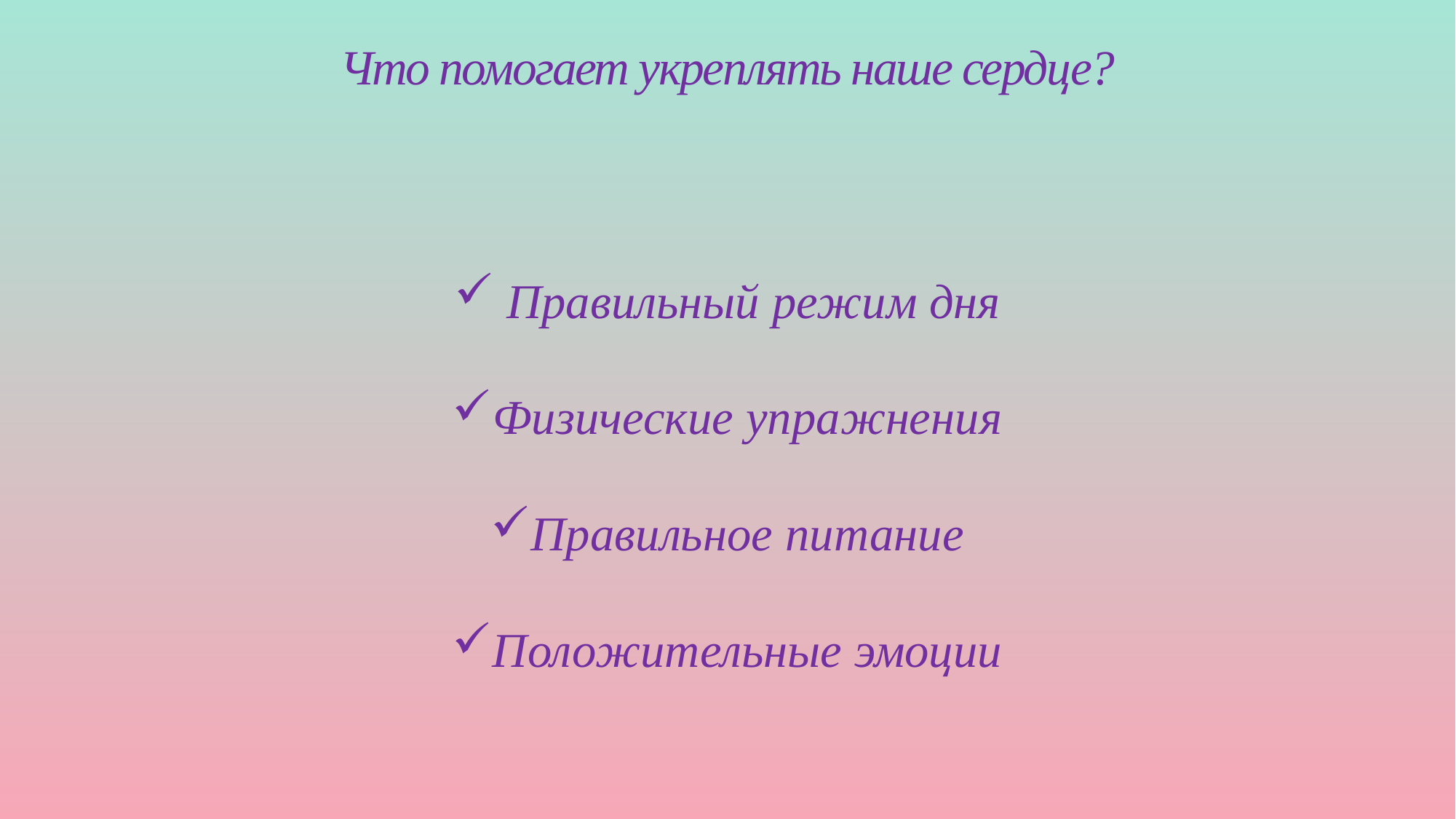

# Что помогает укреплять наше сердце?

 Правильный режим дня
Физические упражнения
Правильное питание
Положительные эмоции